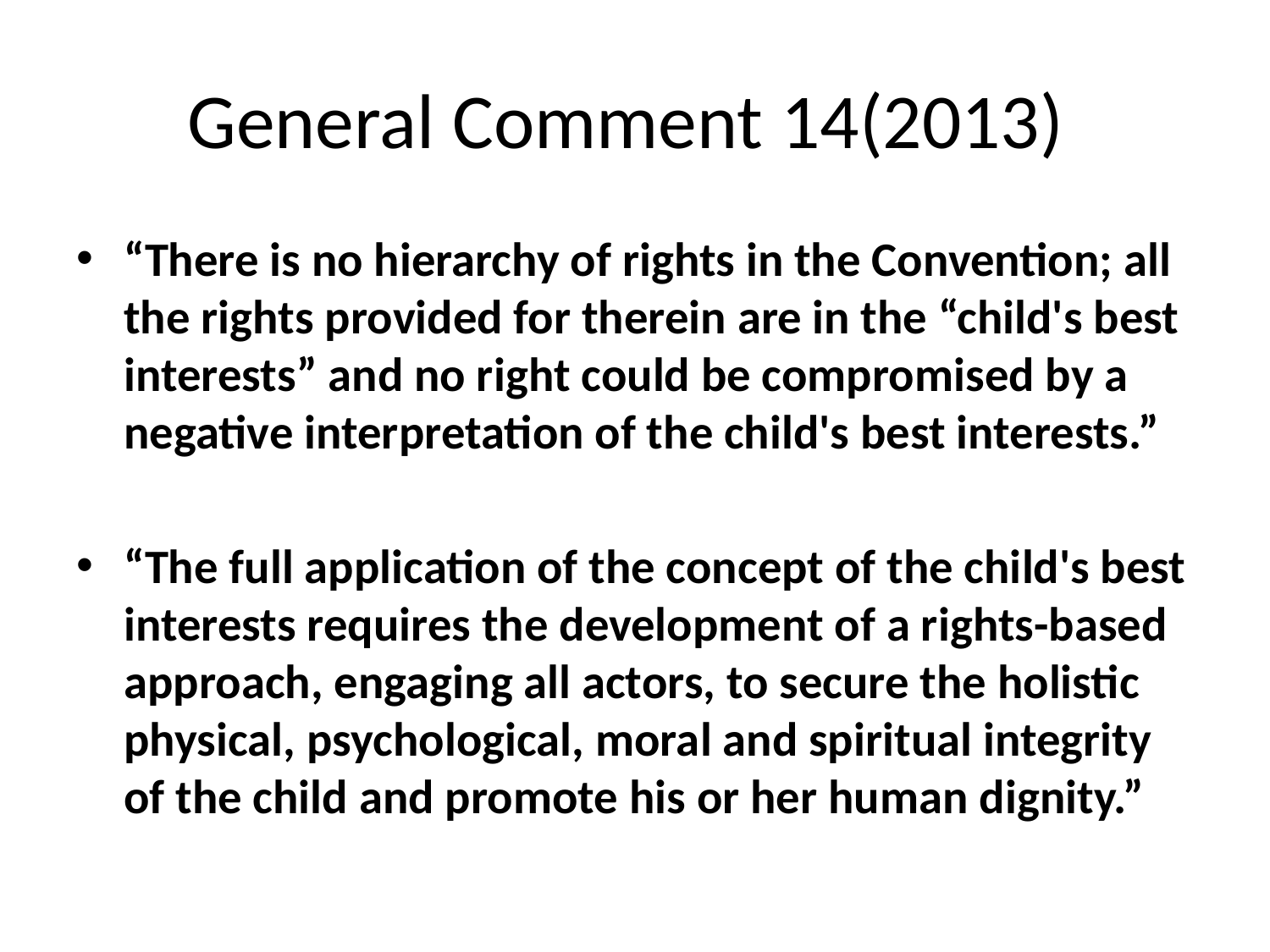

# General Comment 14(2013)
“There is no hierarchy of rights in the Convention; all the rights provided for therein are in the “child's best interests” and no right could be compromised by a negative interpretation of the child's best interests.”

“The full application of the concept of the child's best interests requires the development of a rights-based approach, engaging all actors, to secure the holistic physical, psychological, moral and spiritual integrity of the child and promote his or her human dignity.”